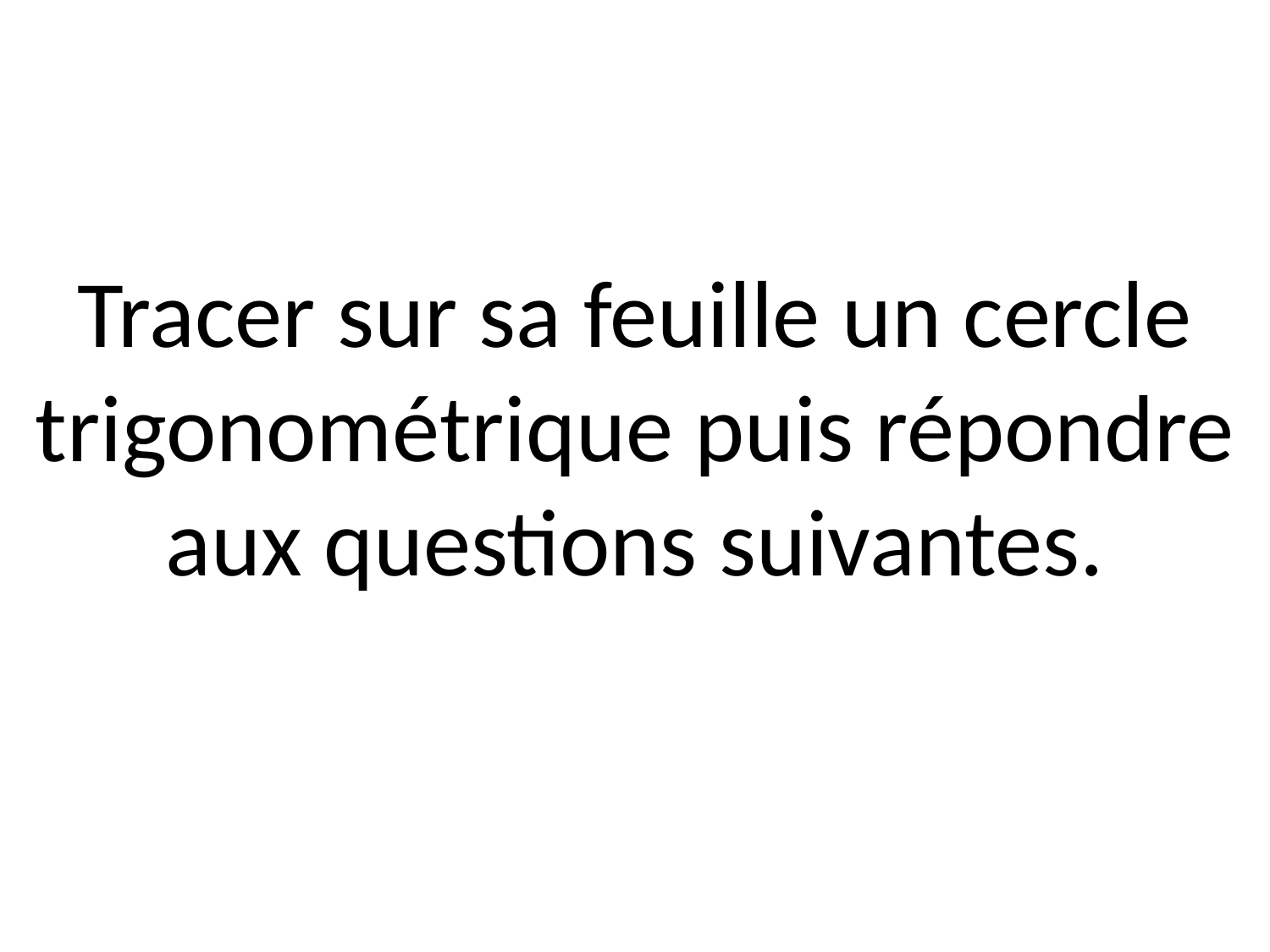

Tracer sur sa feuille un cercle trigonométrique puis répondre aux questions suivantes.